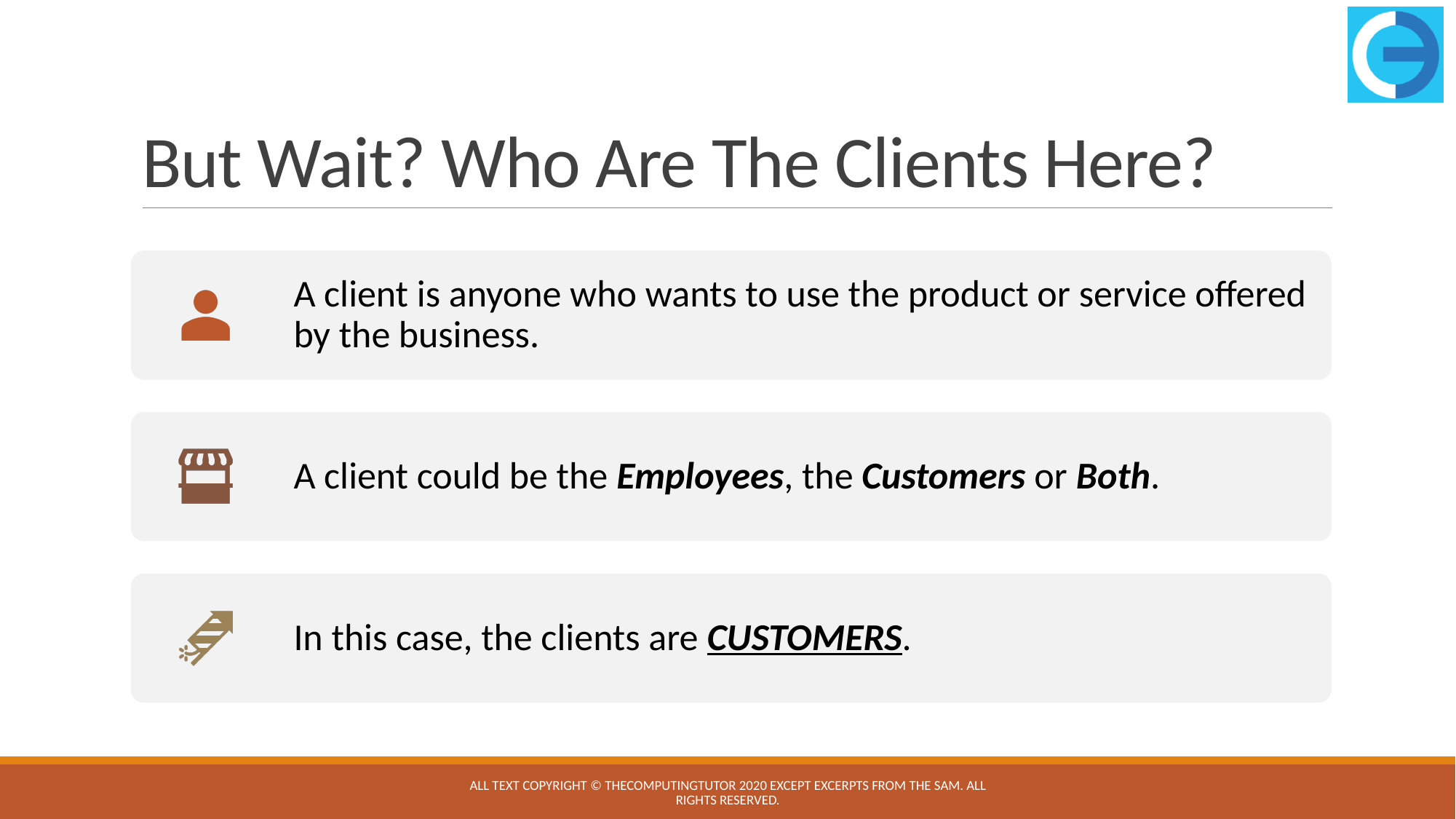

# But Wait? Who Are The Clients Here?
A client is anyone who wants to use the product or service offered by the business.
A client could be the Employees, the Customers or Both.
In this case, the clients are CUSTOMERS.
All text copyright © TheComputingTutor 2020 except excerpts from the SAM. All rights Reserved.